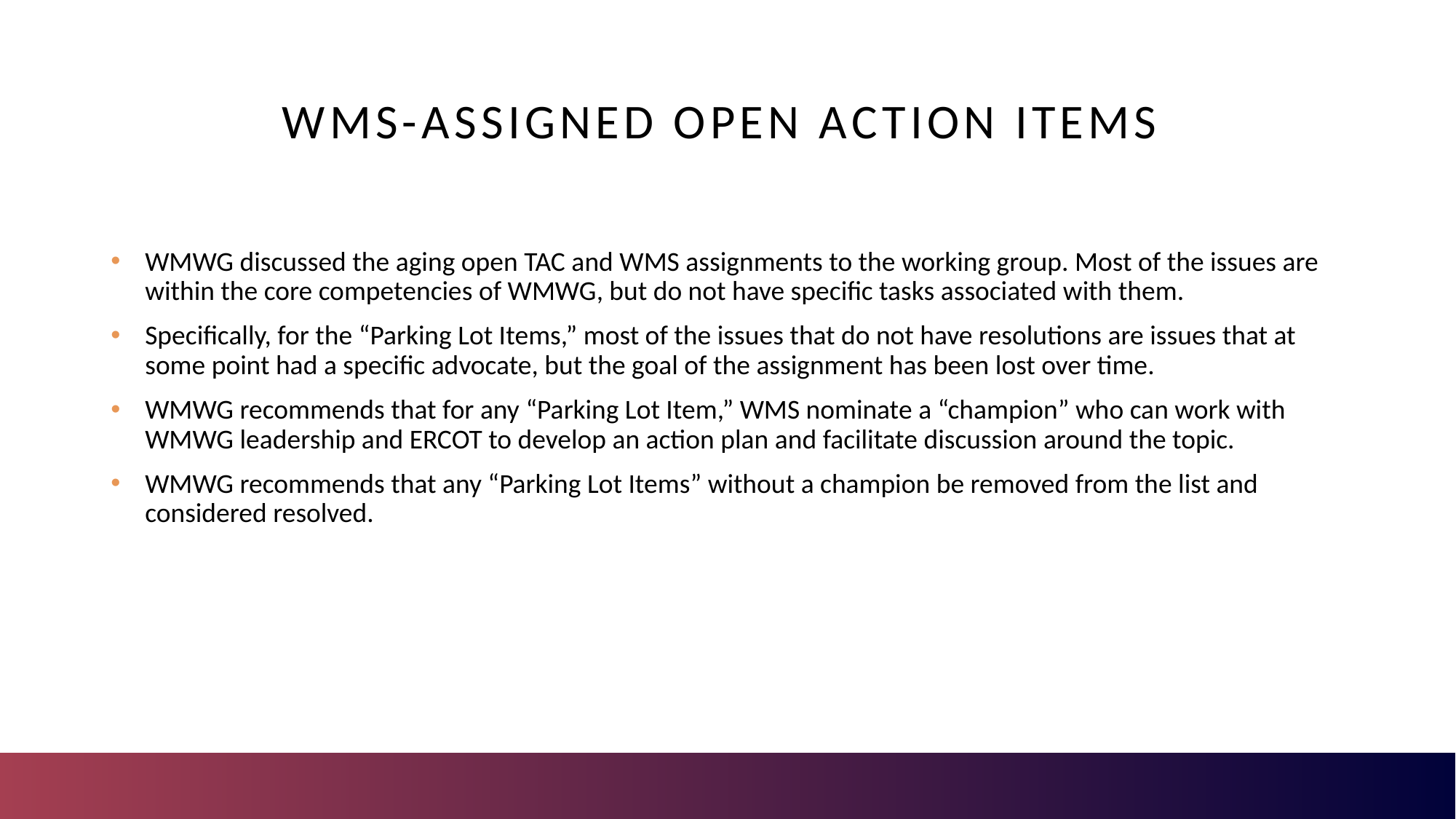

# Wms-assigned Open action items
WMWG discussed the aging open TAC and WMS assignments to the working group. Most of the issues are within the core competencies of WMWG, but do not have specific tasks associated with them.
Specifically, for the “Parking Lot Items,” most of the issues that do not have resolutions are issues that at some point had a specific advocate, but the goal of the assignment has been lost over time.
WMWG recommends that for any “Parking Lot Item,” WMS nominate a “champion” who can work with WMWG leadership and ERCOT to develop an action plan and facilitate discussion around the topic.
WMWG recommends that any “Parking Lot Items” without a champion be removed from the list and considered resolved.